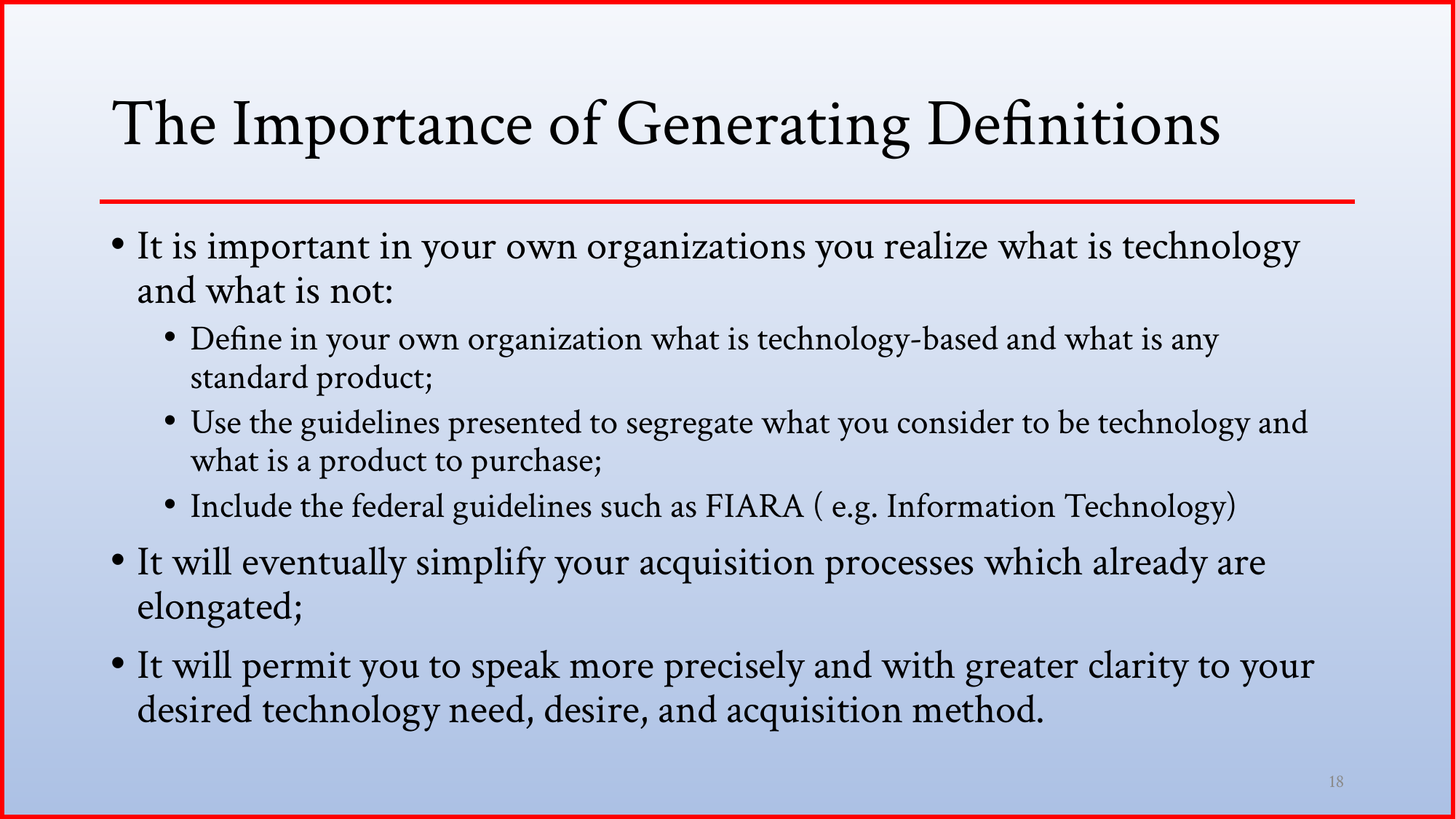

# The Importance of Generating Definitions
It is important in your own organizations you realize what is technology and what is not:
Define in your own organization what is technology-based and what is any standard product;
Use the guidelines presented to segregate what you consider to be technology and what is a product to purchase;
Include the federal guidelines such as FIARA ( e.g. Information Technology)
It will eventually simplify your acquisition processes which already are elongated;
It will permit you to speak more precisely and with greater clarity to your desired technology need, desire, and acquisition method.
18